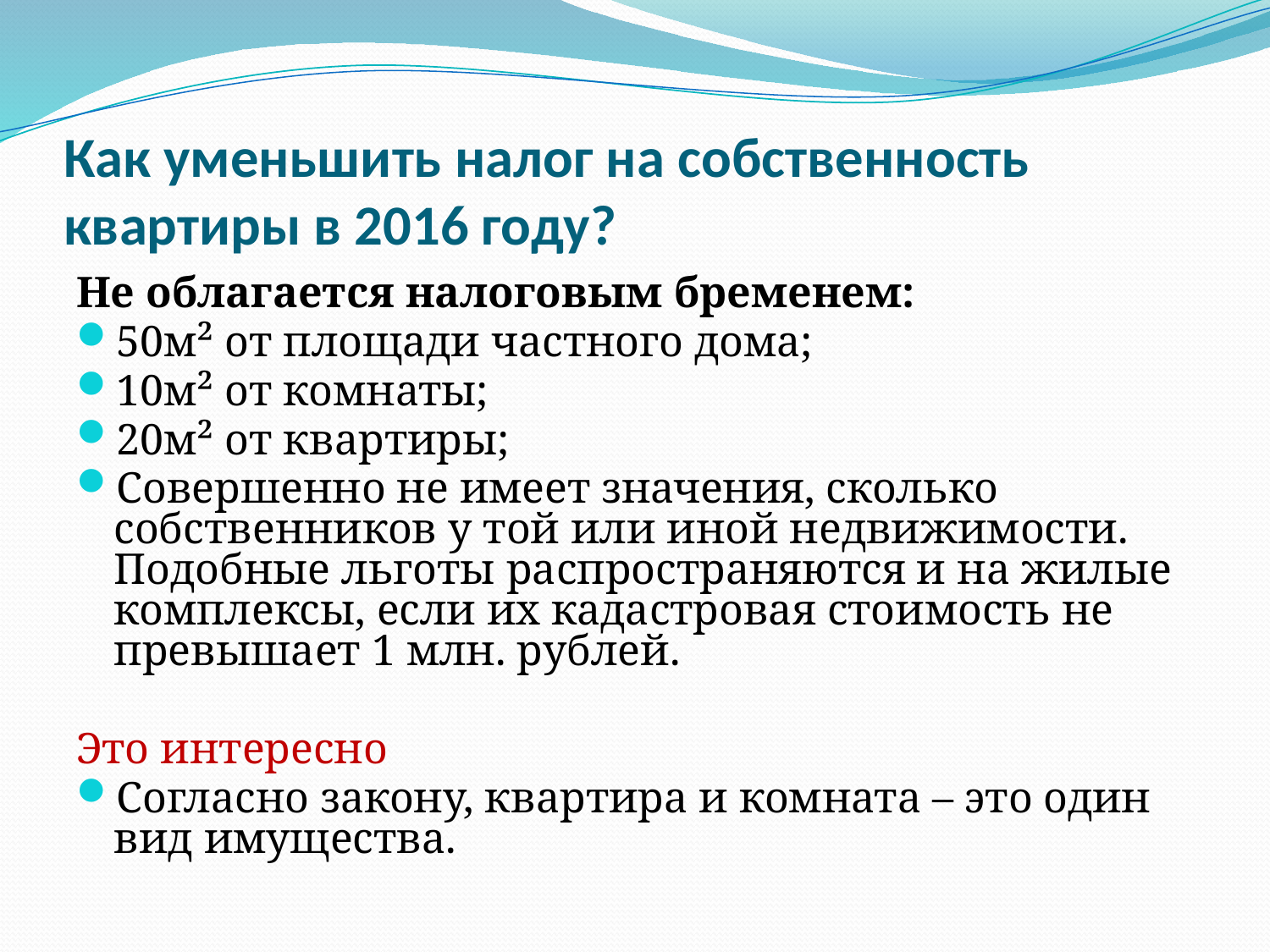

# Как уменьшить налог на собственность квартиры в 2016 году?
Не облагается налоговым бременем:
50м² от площади частного дома;
10м² от комнаты;
20м² от квартиры;
Совершенно не имеет значения, сколько собственников у той или иной недвижимости. Подобные льготы распространяются и на жилые комплексы, если их кадастровая стоимость не превышает 1 млн. рублей.

Это интересно
Согласно закону, квартира и комната – это один вид имущества.